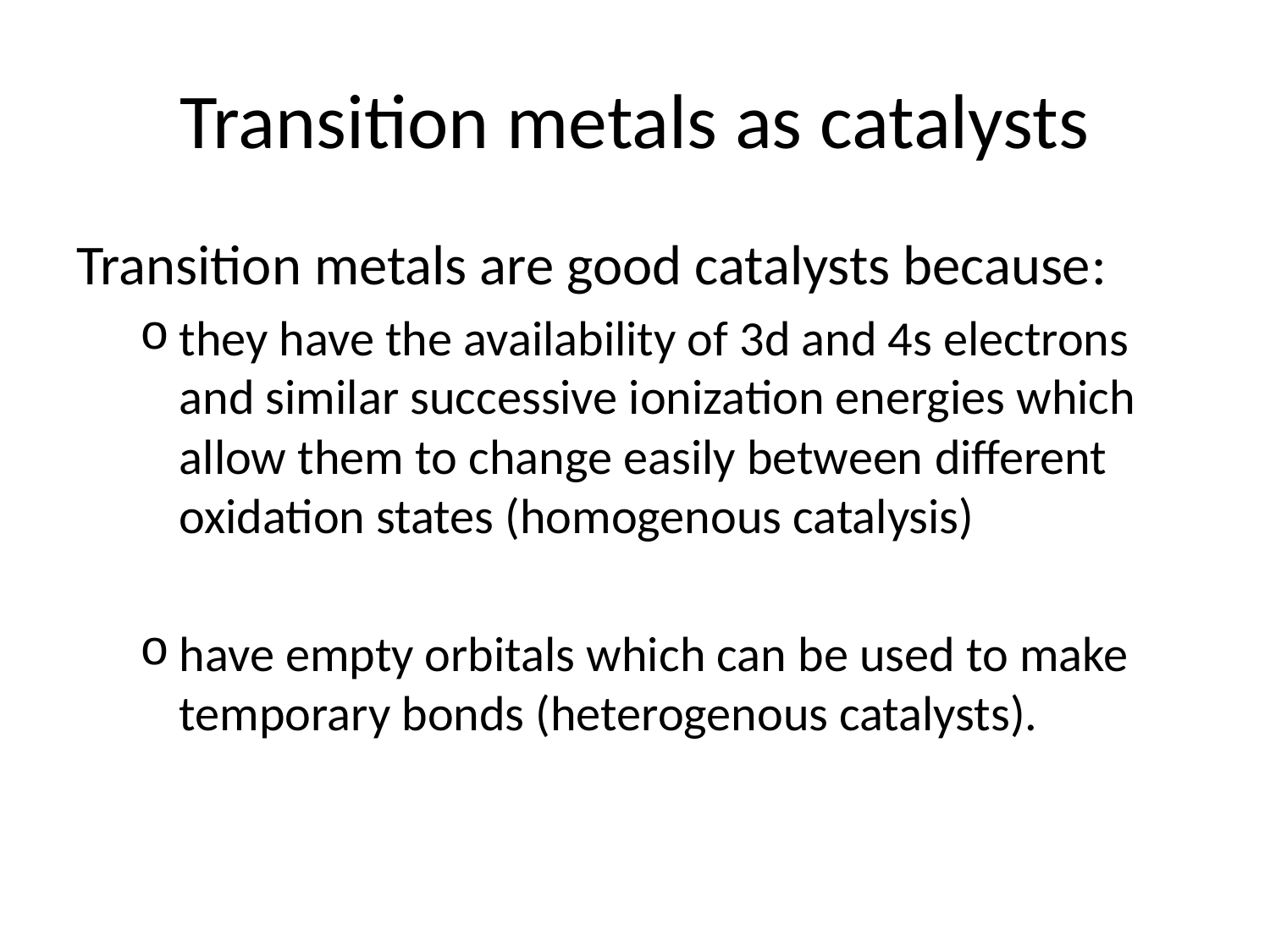

# Transition metals as catalysts
Transition metals are good catalysts because:
they have the availability of 3d and 4s electrons and similar successive ionization energies which allow them to change easily between different oxidation states (homogenous catalysis)

have empty orbitals which can be used to make temporary bonds (heterogenous catalysts).